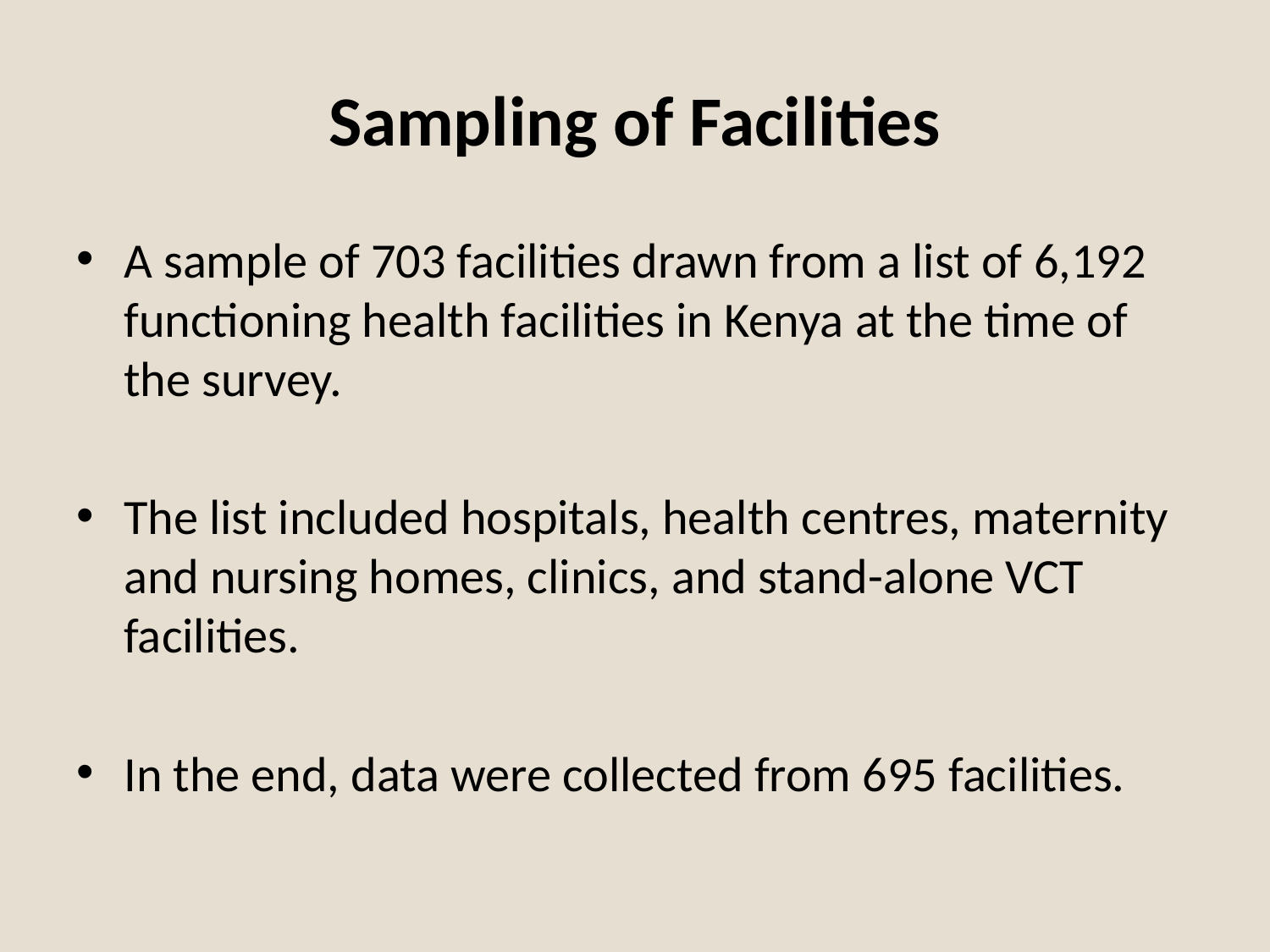

# Sampling of Facilities
A sample of 703 facilities drawn from a list of 6,192 functioning health facilities in Kenya at the time of the survey.

The list included hospitals, health centres, maternity and nursing homes, clinics, and stand-alone VCT facilities.

In the end, data were collected from 695 facilities.